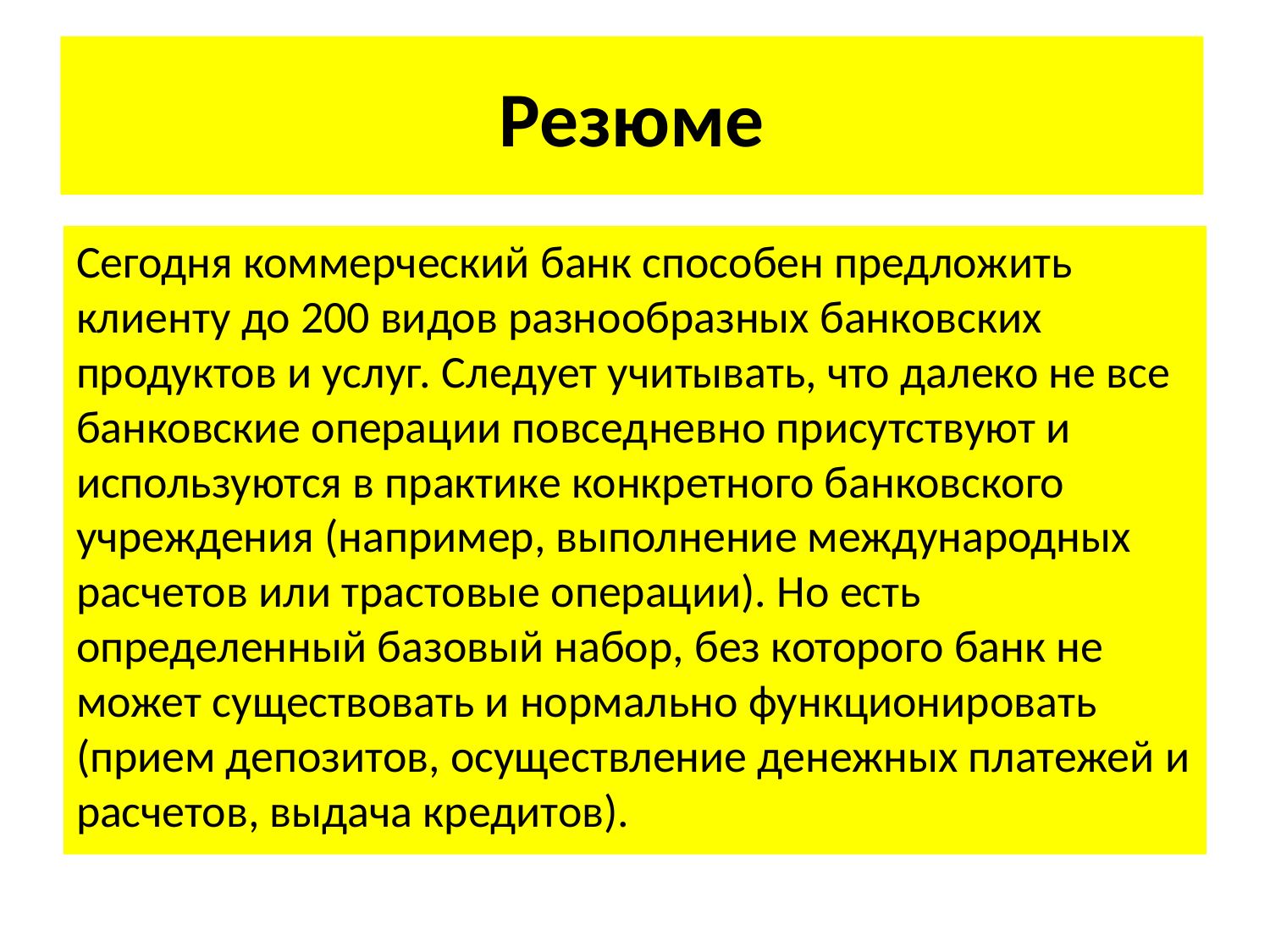

# Резюме
Сегодня коммерческий банк способен предложить клиенту до 200 видов разнообразных банковских продуктов и услуг. Следует учитывать, что далеко не все банковские операции повседневно присутствуют и используются в практике конкретного банковского учреждения (например, выполнение международных расчетов или трастовые операции). Но есть определенный базовый набор, без которого банк не может существовать и нормально функционировать (прием депозитов, осуществление денежных платежей и расчетов, выдача кредитов).